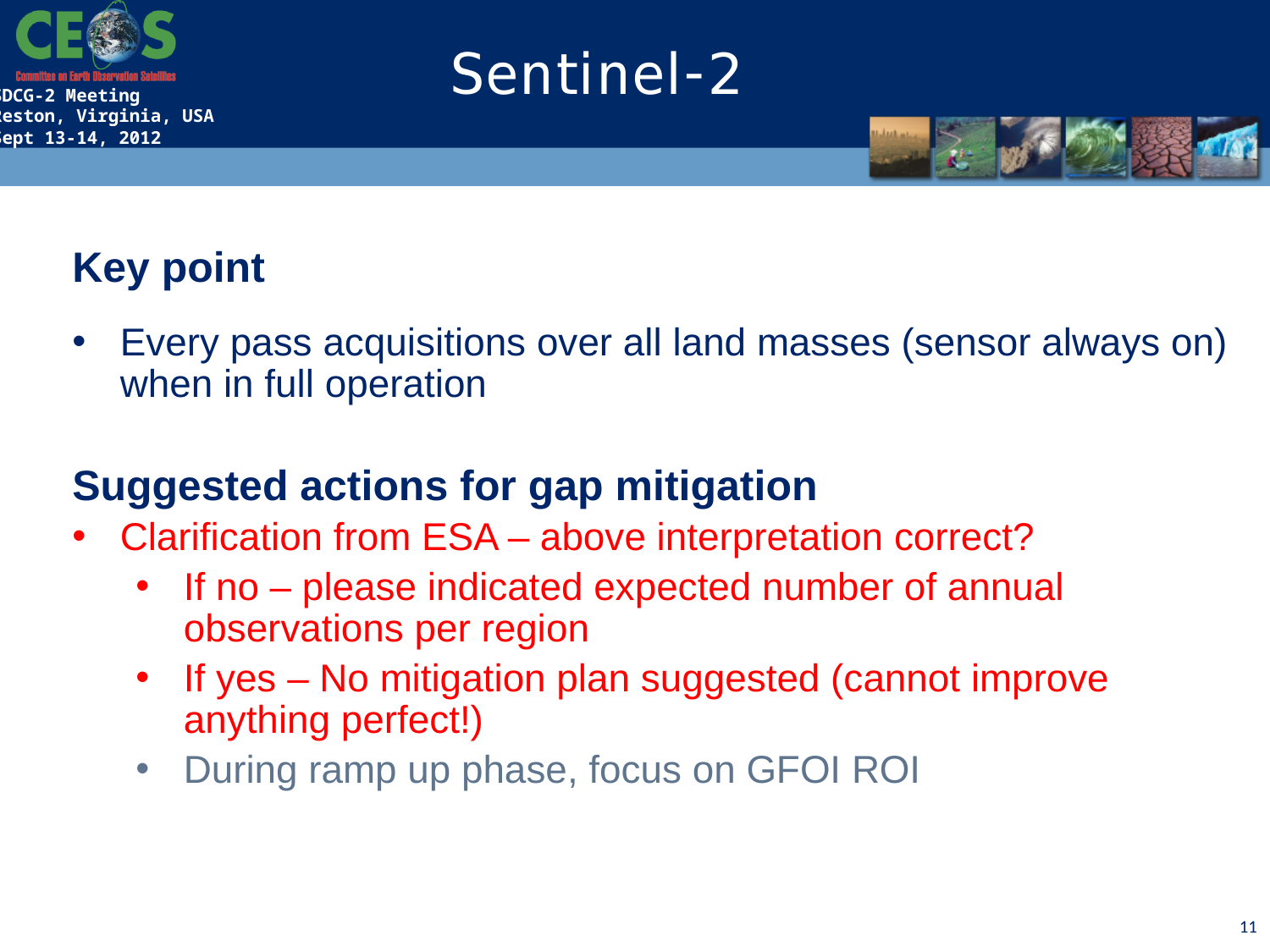

Sentinel-2
Key point

Every pass acquisitions over all land masses (sensor always on) when in full operation

Suggested actions for gap mitigation
Clarification from ESA – above interpretation correct?
If no – please indicated expected number of annual observations per region
If yes – No mitigation plan suggested (cannot improve anything perfect!)
During ramp up phase, focus on GFOI ROI
11